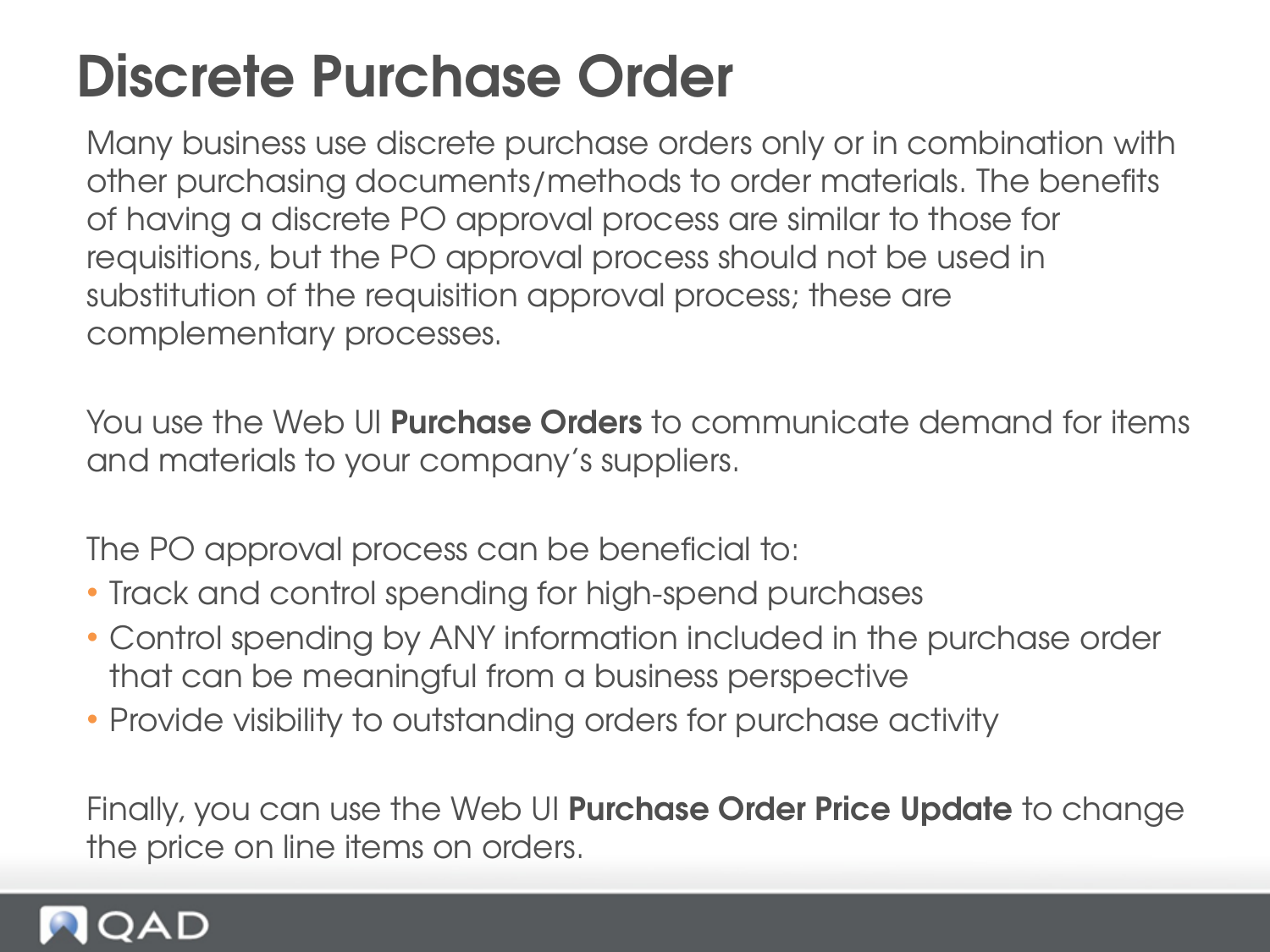

# Discrete Purchase Order
Many business use discrete purchase orders only or in combination with other purchasing documents/methods to order materials. The benefits of having a discrete PO approval process are similar to those for requisitions, but the PO approval process should not be used in substitution of the requisition approval process; these are complementary processes.

You use the Web UI Purchase Orders to communicate demand for items and materials to your company’s suppliers.

The PO approval process can be beneficial to:
Track and control spending for high-spend purchases
Control spending by ANY information included in the purchase order that can be meaningful from a business perspective
Provide visibility to outstanding orders for purchase activity

Finally, you can use the Web UI Purchase Order Price Update to change the price on line items on orders.